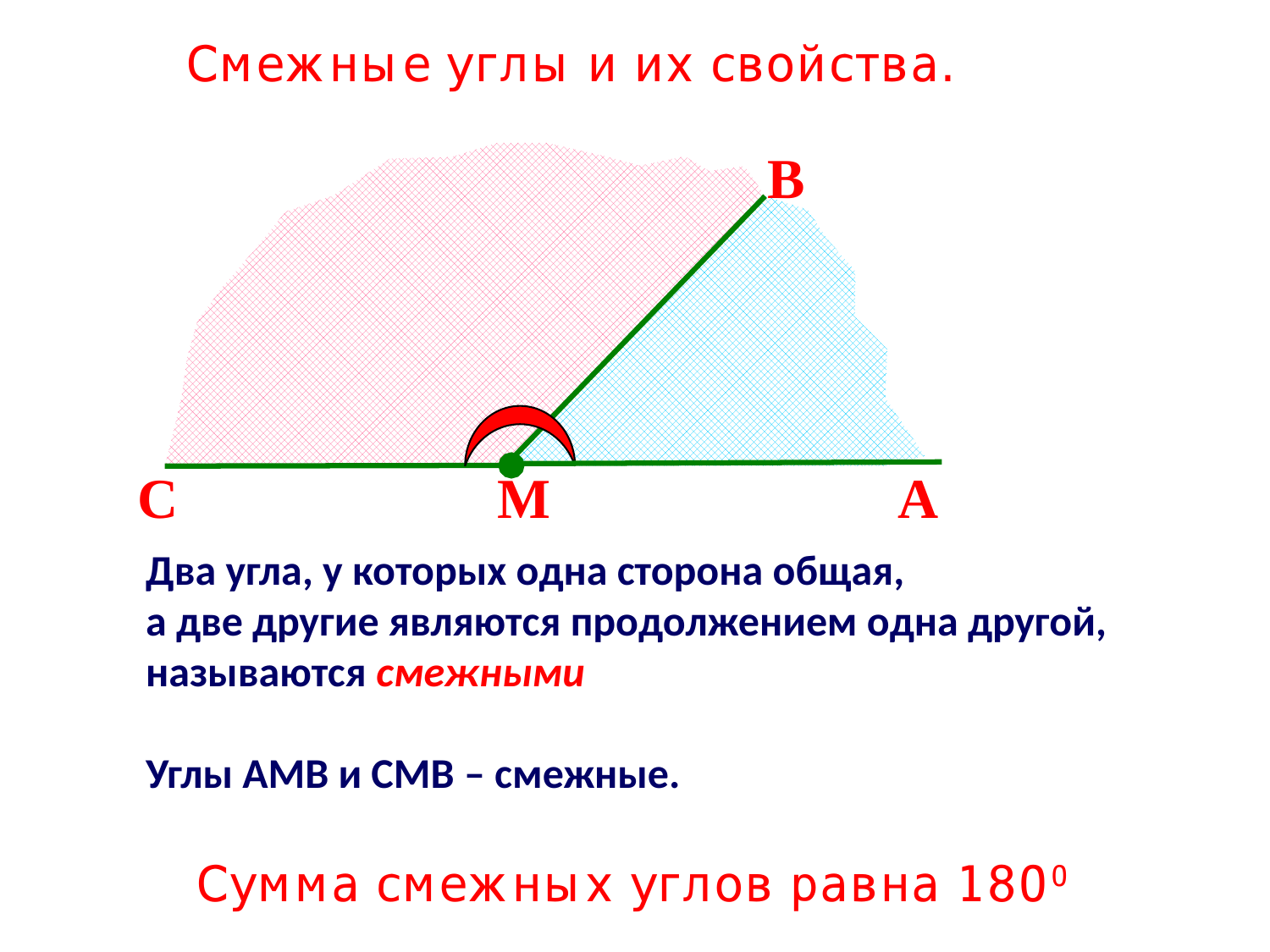

Смежные углы и их свойства.
В

С
М
А

Два угла, у которых одна сторона общая,
а две другие являются продолжением одна другой,
называются смежными

Углы АМВ и СМВ – смежные.
Сумма смежных углов равна 1800